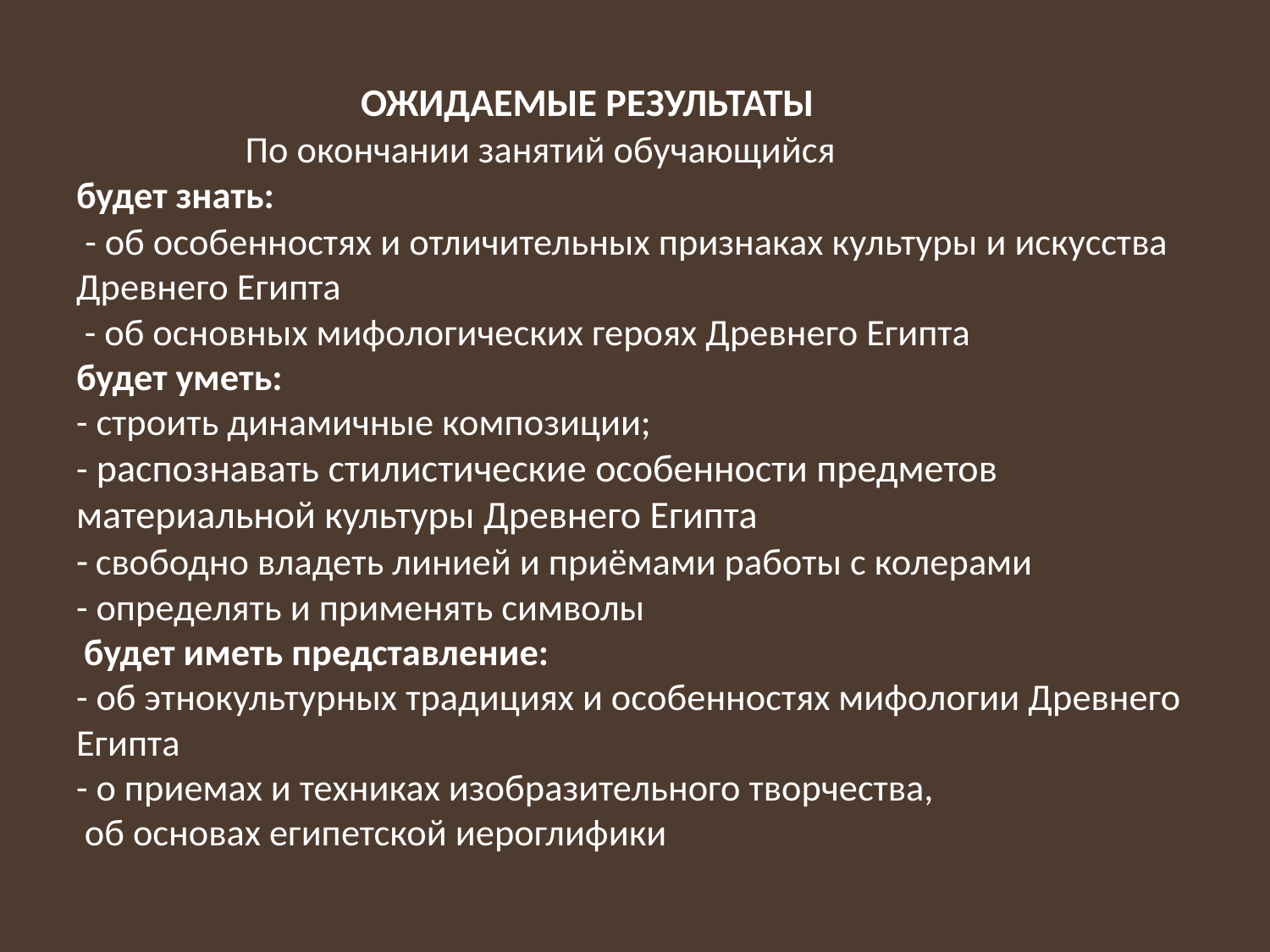

# ОЖИДАЕМЫЕ РЕЗУЛЬТАТЫ По окончании занятий обучающийся будет знать: - об особенностях и отличительных признаках культуры и искусства  Древнего Египта - об основных мифологических героях Древнего Египта будет уметь: - строить динамичные композиции; - распознавать стилистические особенности предметов материальной культуры Древнего Египта - свободно владеть линией и приёмами работы с колерами - определять и применять символы будет иметь представление: - об этнокультурных традициях и особенностях мифологии Древнего Египта - о приемах и техниках изобразительного творчества, об основах египетской иероглифики